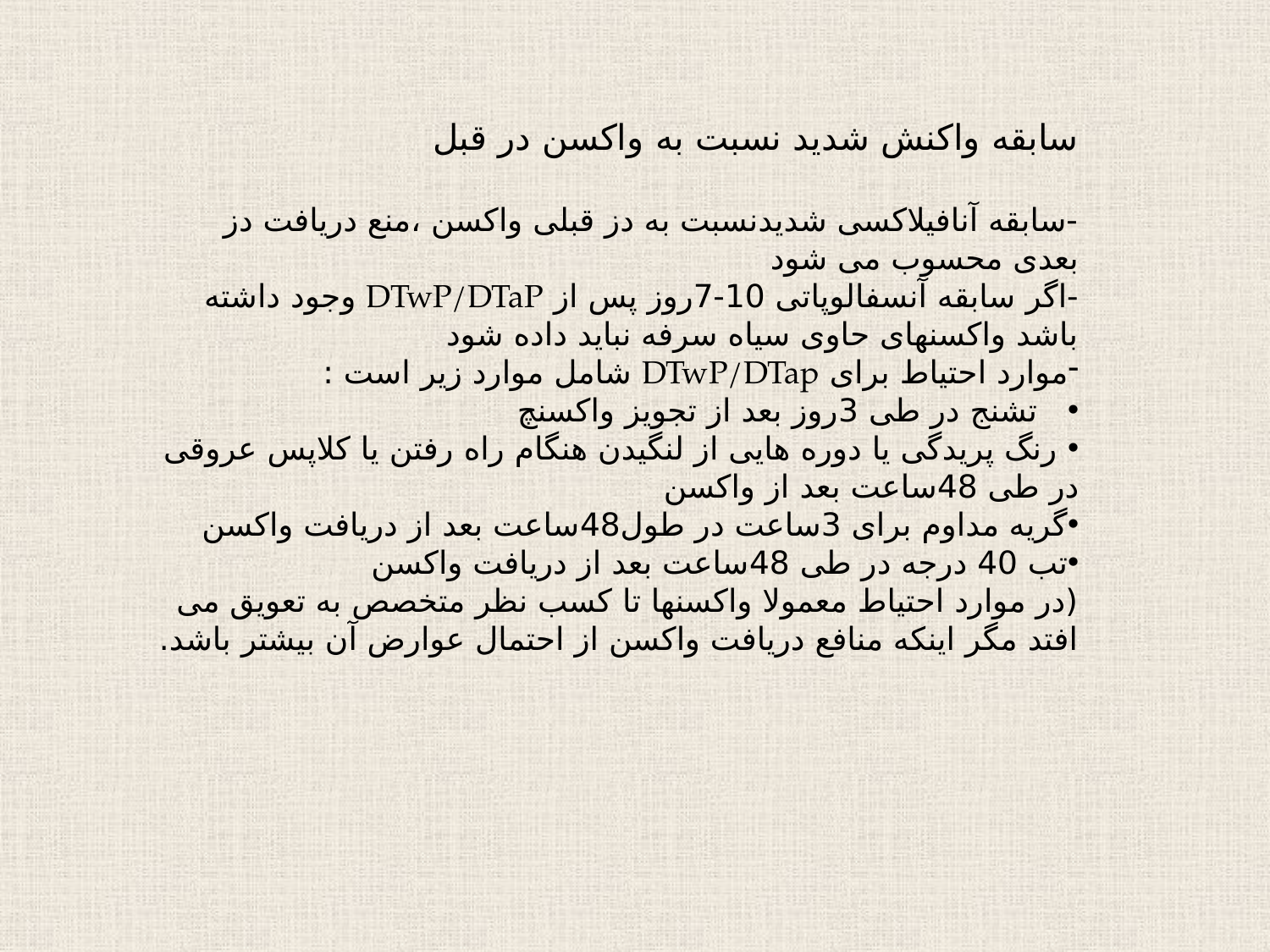

سابقه واکنش شدید نسبت به واکسن در قبل

-سابقه آنافیلاکسی شدیدنسبت به دز قبلی واکسن ،منع دریافت دز بعدی محسوب می شود
-اگر سابقه آنسفالوپاتی 10-7روز پس از DTwP/DTaP وجود داشته باشد واکسنهای حاوی سیاه سرفه نباید داده شود
موارد احتیاط برای DTwP/DTap شامل موارد زیر است :
   تشنج در طی 3روز بعد از تجویز واکسنچ
 رنگ پریدگی یا دوره هایی از لنگیدن هنگام راه رفتن یا کلاپس عروقی در طی 48ساعت بعد از واکسن
گریه مداوم برای 3ساعت در طول48ساعت بعد از دریافت واکسن
تب 40 درجه در طی 48ساعت بعد از دریافت واکسن
(در موارد احتیاط معمولا واکسنها تا کسب نظر متخصص به تعویق می افتد مگر اینکه منافع دریافت واکسن از احتمال عوارض آن بیشتر باشد.